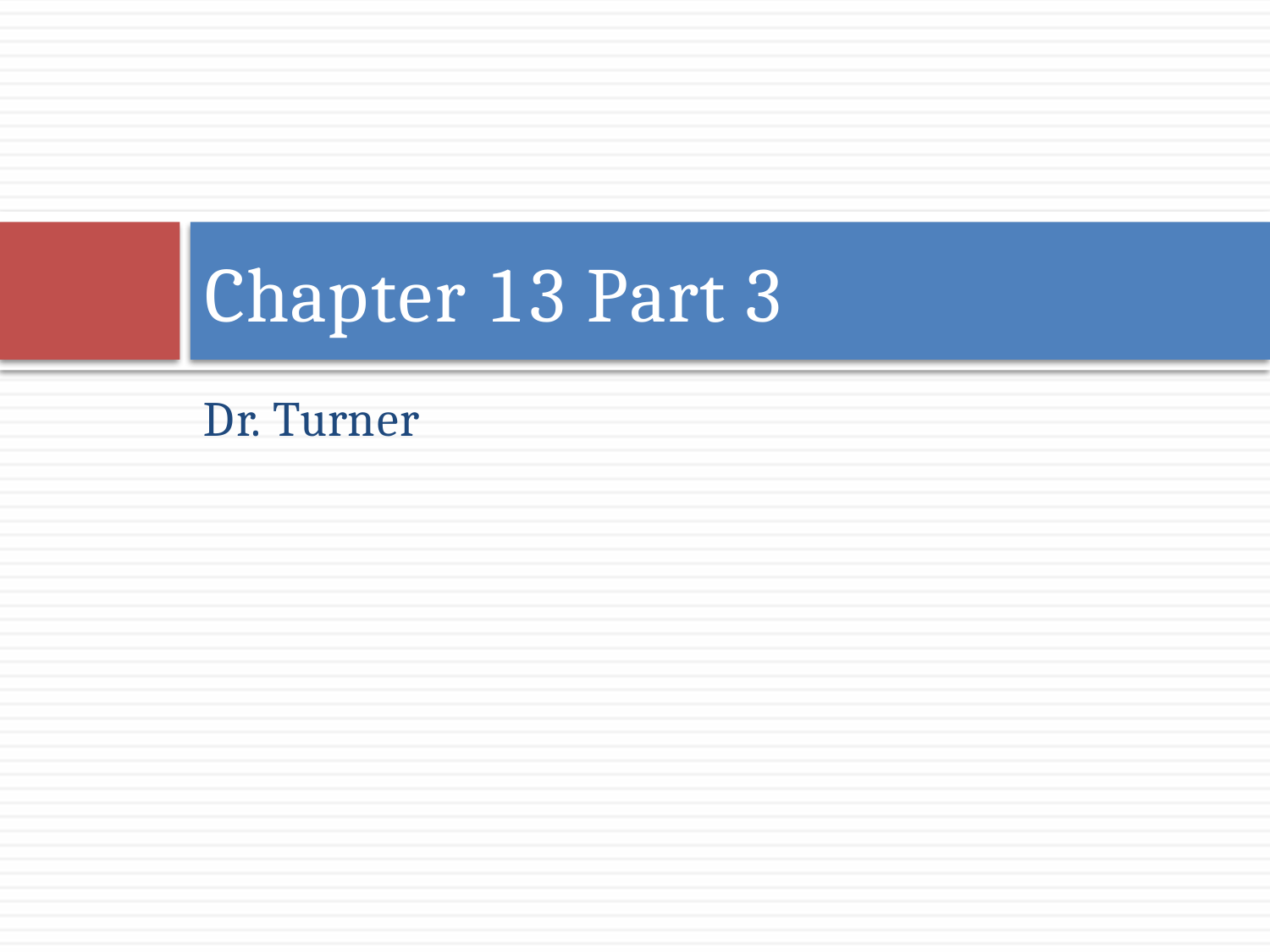

# Chapter 13 Part 3
Dr. Turner